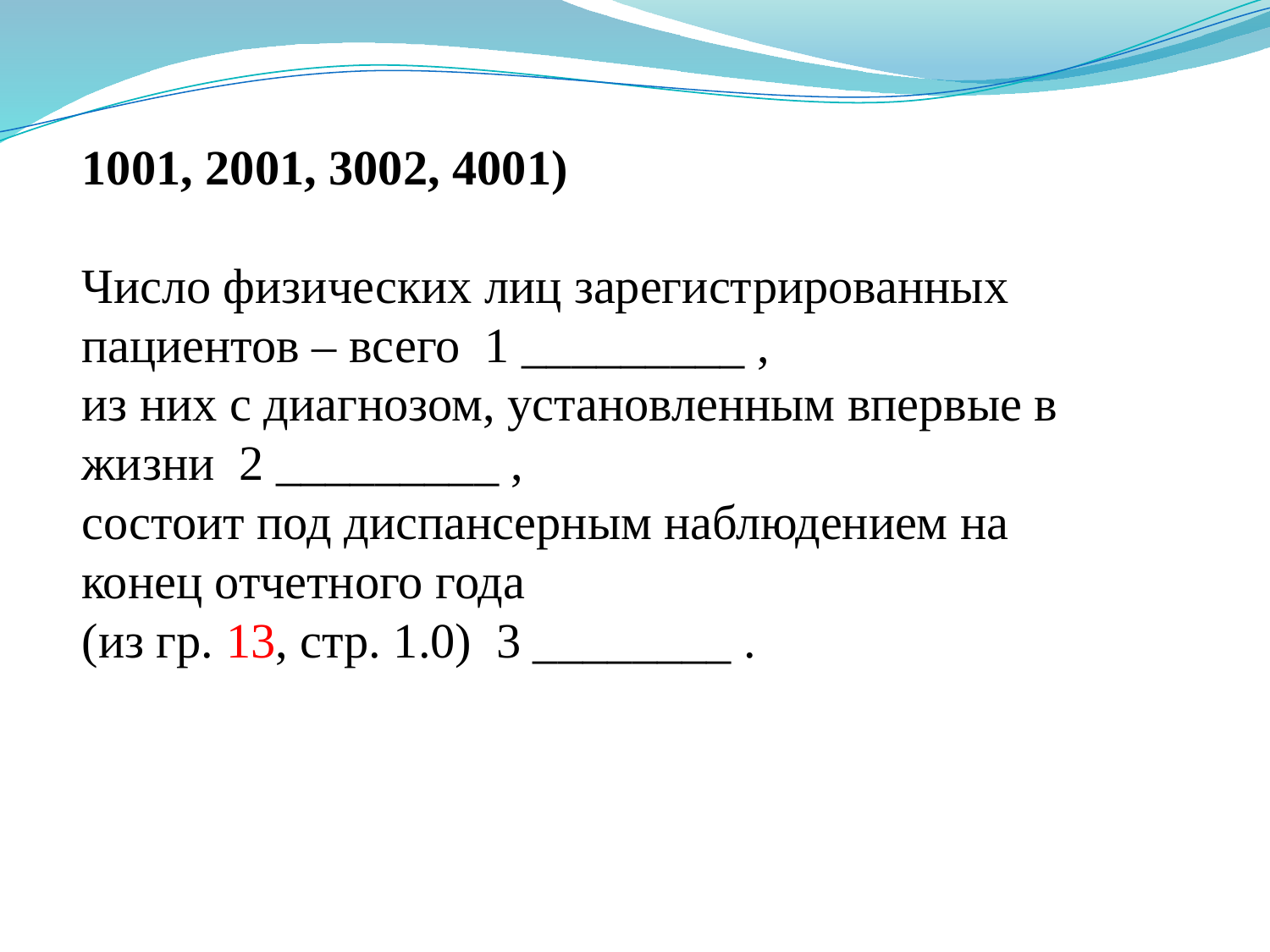

1001, 2001, 3002, 4001)
Число физических лиц зарегистрированных пациентов – всего  1 _________ , 
из них с диагнозом, установленным впервые в жизни  2 _________ ,  
состоит под диспансерным наблюдением на конец отчетного года
(из гр. 13, стр. 1.0)  3 ________ .